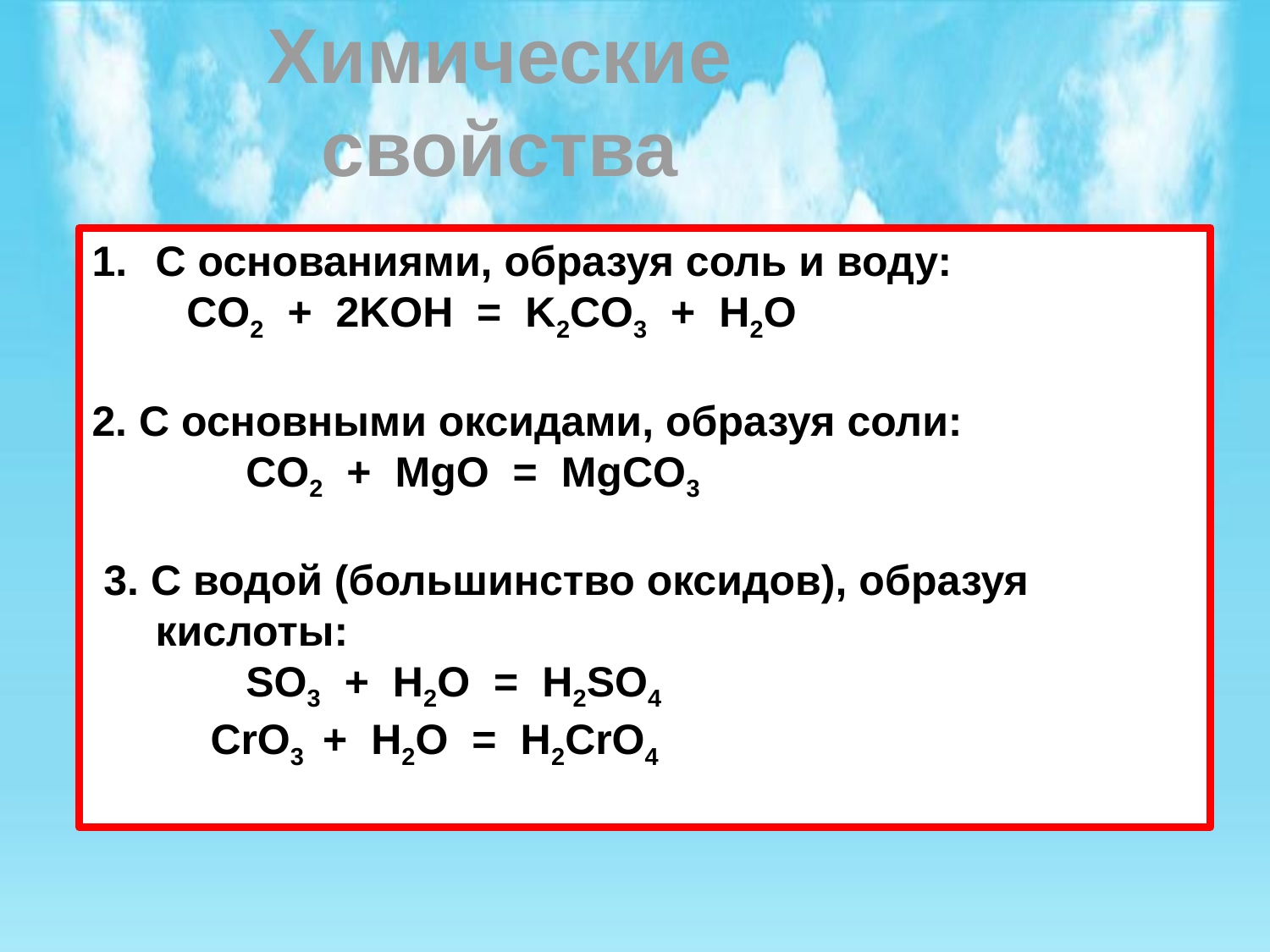

Химические свойства
кислотных оксидов.

С основаниями, образуя соль и воду:
        CO2  +  2KOH  =  K2CO3  +  H2O

2. С основными оксидами, образуя соли:
             CO2  +  MgO  =  MgCO3

 3. С водой (большинство оксидов), образуя кислоты:
             SO3  +  H2O  =  H2SO4
          CrO3  +  H2O  =  H2CrO4